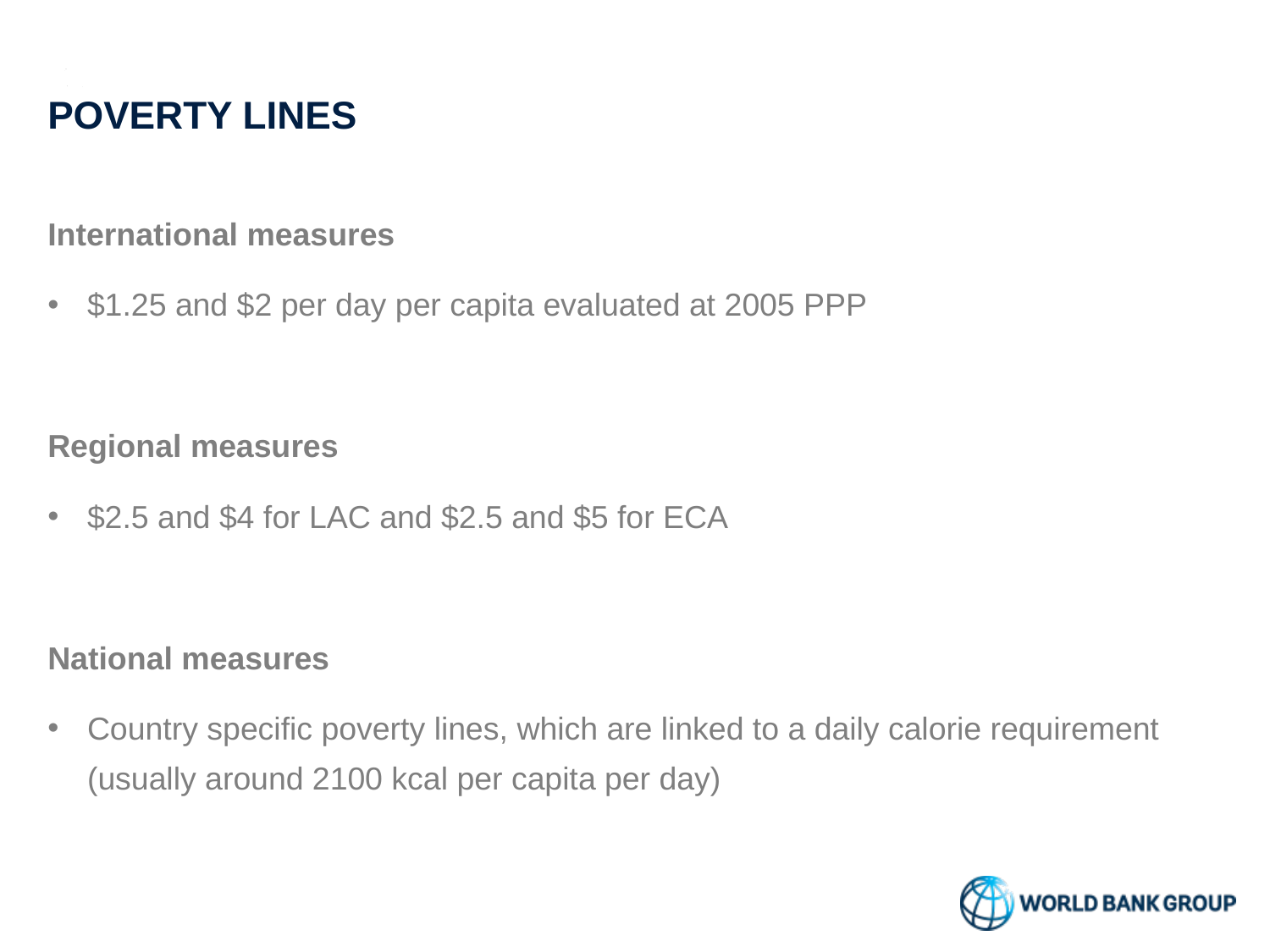

# POVERTY LINES
International measures
$1.25 and $2 per day per capita evaluated at 2005 PPP

Regional measures
$2.5 and $4 for LAC and $2.5 and $5 for ECA

National measures
Country specific poverty lines, which are linked to a daily calorie requirement (usually around 2100 kcal per capita per day)